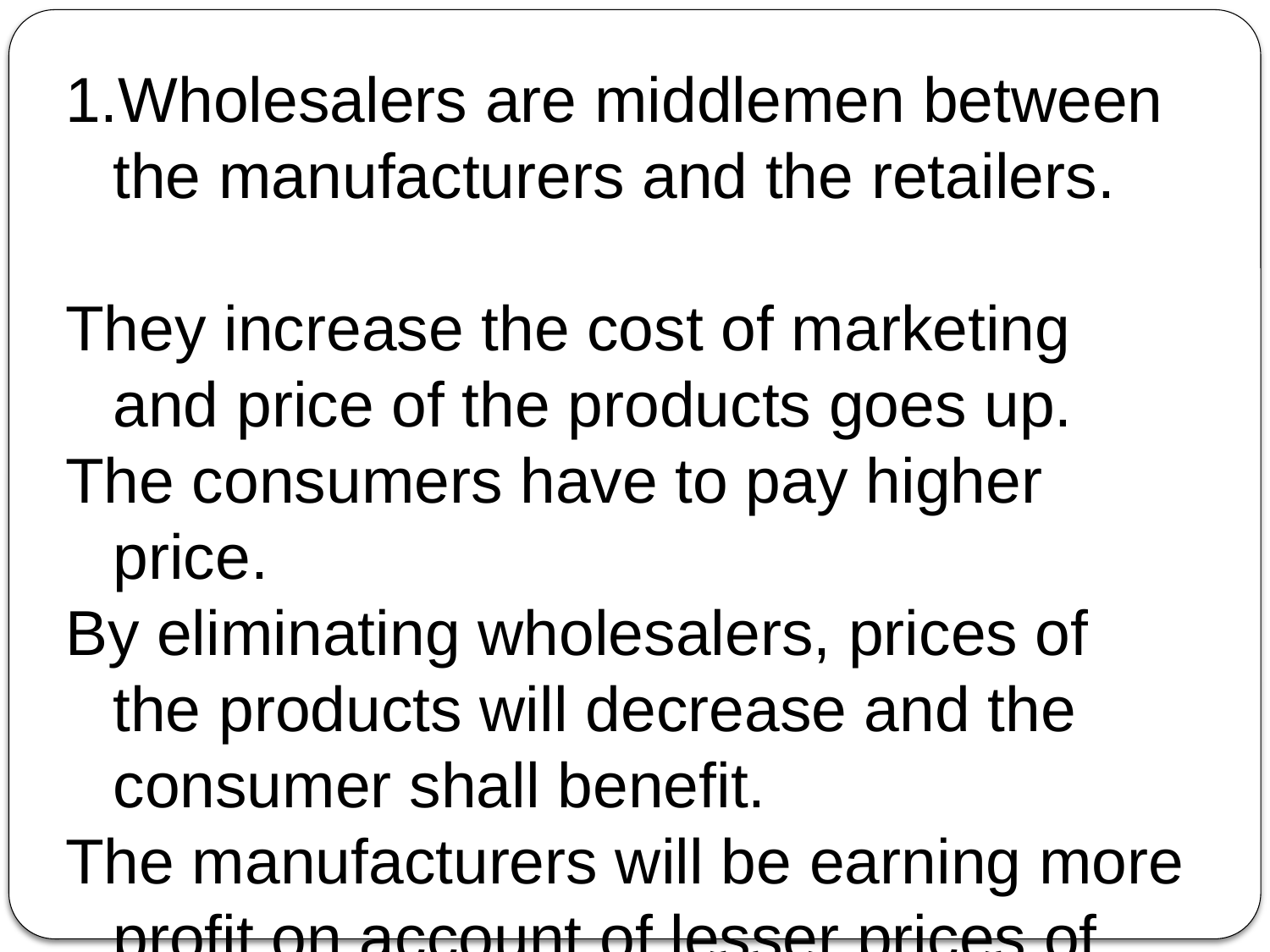

Wholesalers are middlemen between the manufacturers and the retailers.

They increase the cost of marketing and price of the products goes up.
The consumers have to pay higher price.
By eliminating wholesalers, prices of the products will decrease and the consumer shall benefit.
The manufacturers will be earning more profit on account of lesser prices of the products.